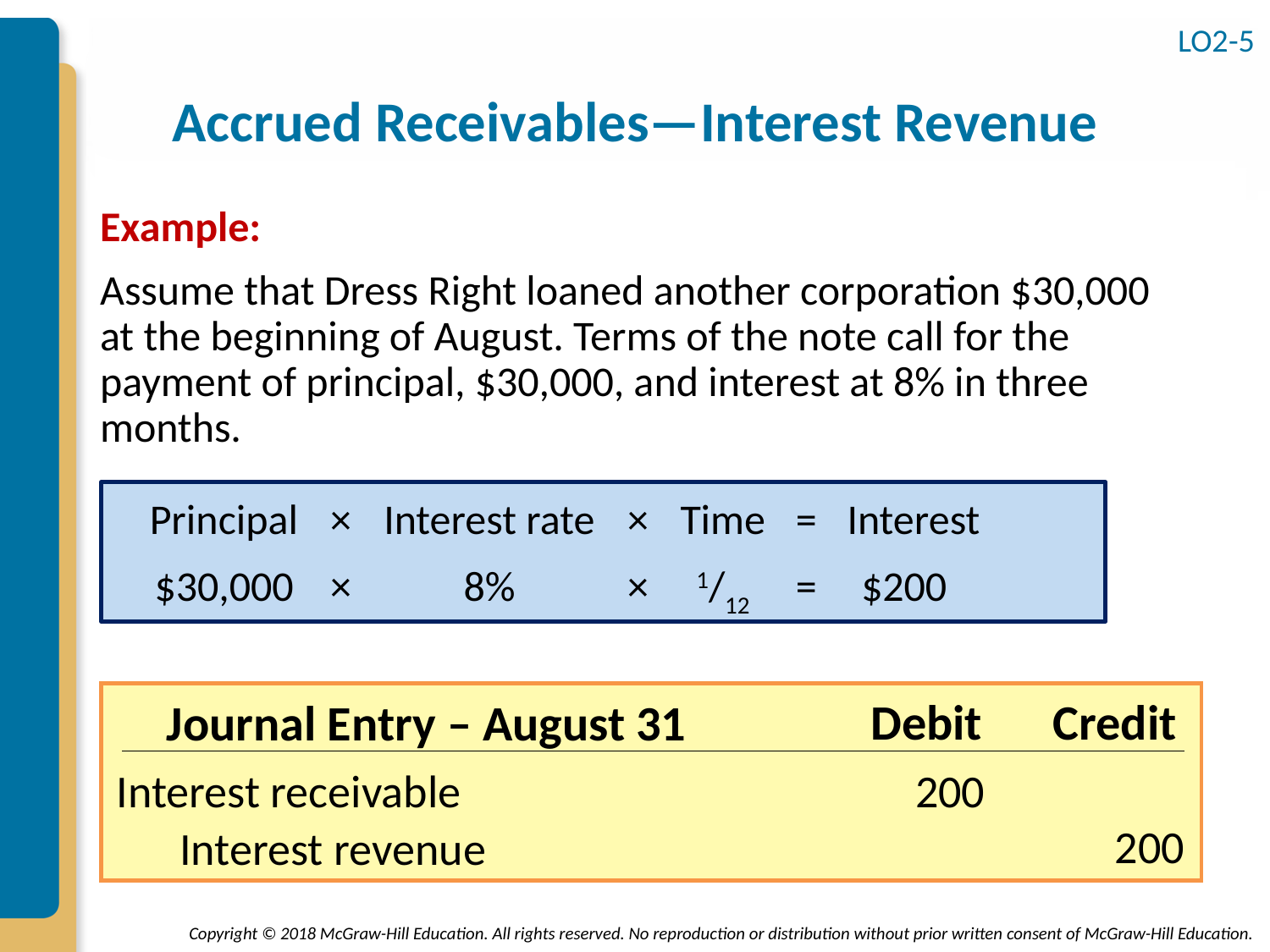

LO2-5
# Accrued Receivables—Interest Revenue
Example:
Assume that Dress Right loaned another corporation $30,000 at the beginning of August. Terms of the note call for the payment of principal, $30,000, and interest at 8% in three months.

Principal
×
Interest rate
×
Time
=
Interest
$30,000
×
8%
×
1/12
=
   $200

Debit
Credit
Journal Entry – August 31
Interest receivable
200
200
Interest revenue